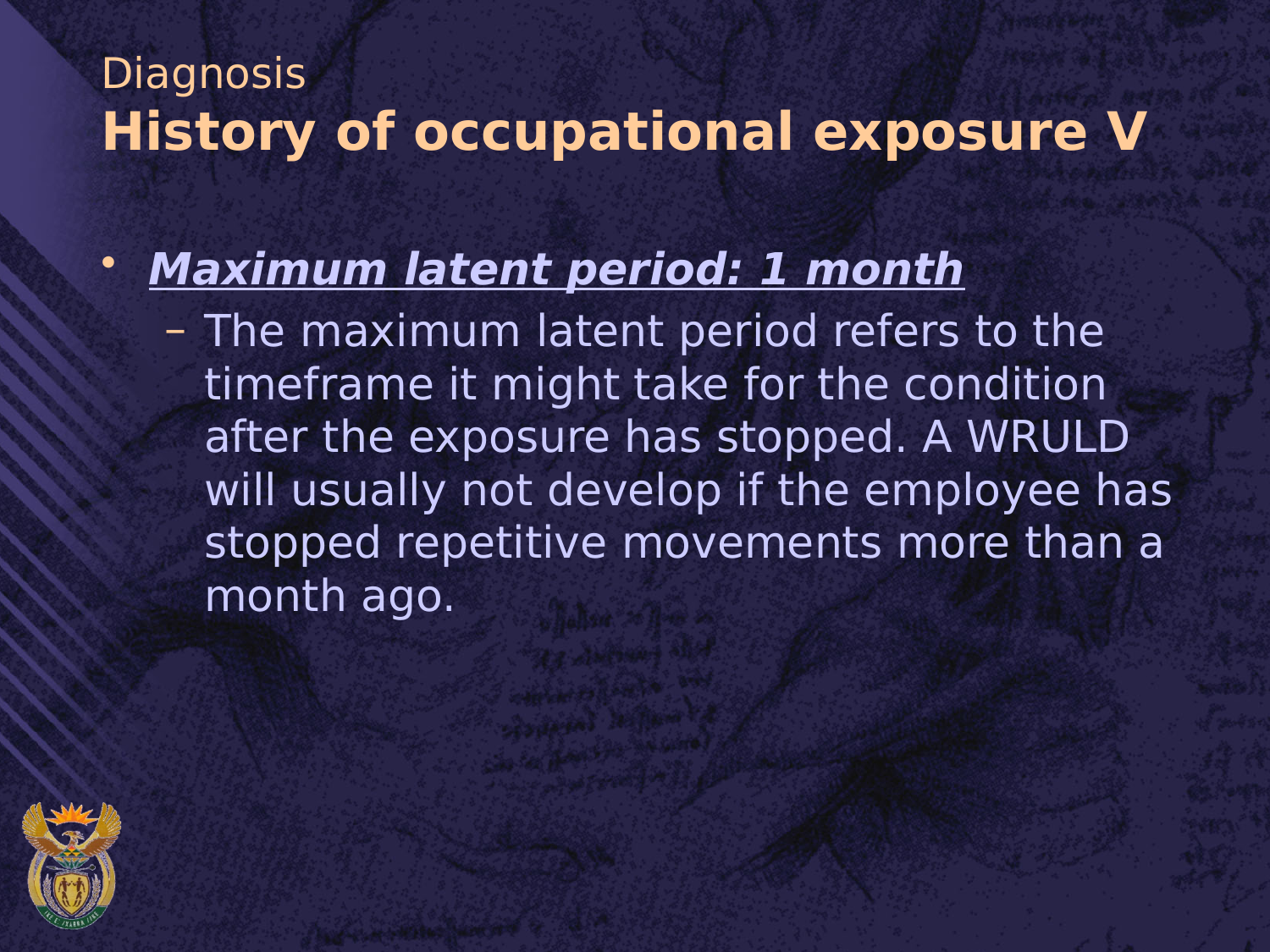

# Diagnosis History of occupational exposure V
Maximum latent period: 1 month
The maximum latent period refers to the timeframe it might take for the condition after the exposure has stopped. A WRULD will usually not develop if the employee has stopped repetitive movements more than a month ago.